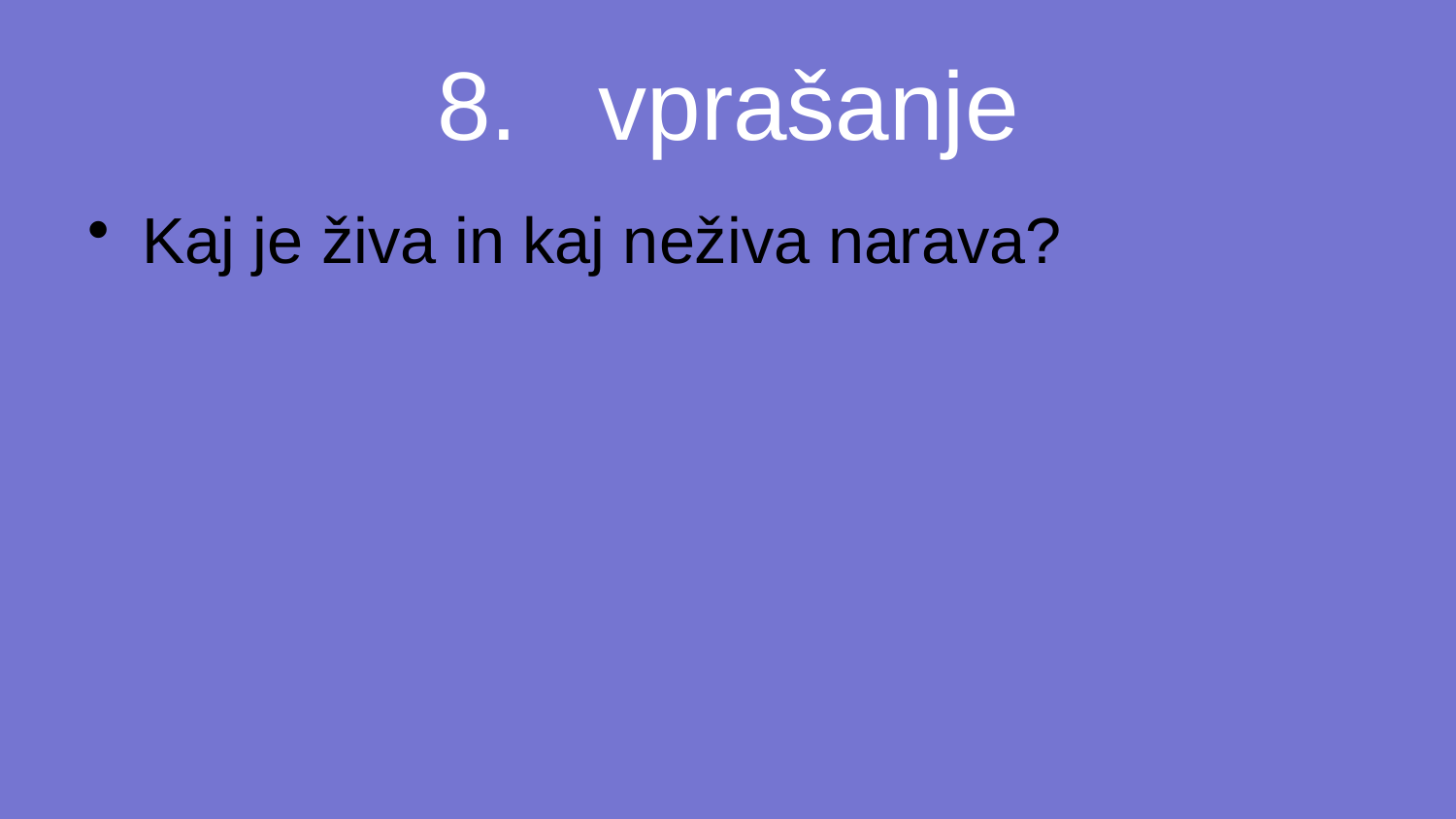

# 8.   vprašanje
Kaj je živa in kaj neživa narava?